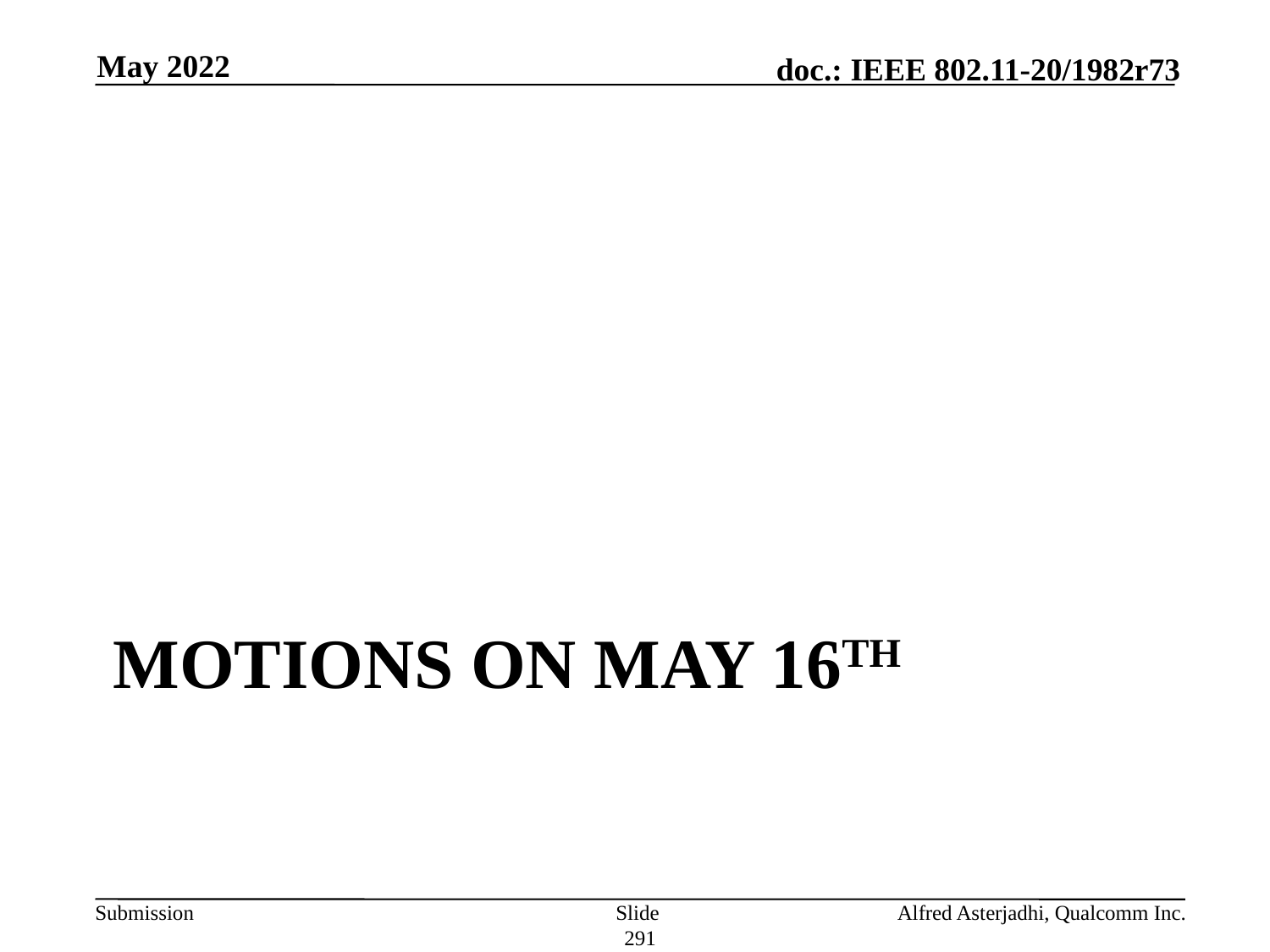

May 2022

# Motions on May 16th
Slide 291
Alfred Asterjadhi, Qualcomm Inc.